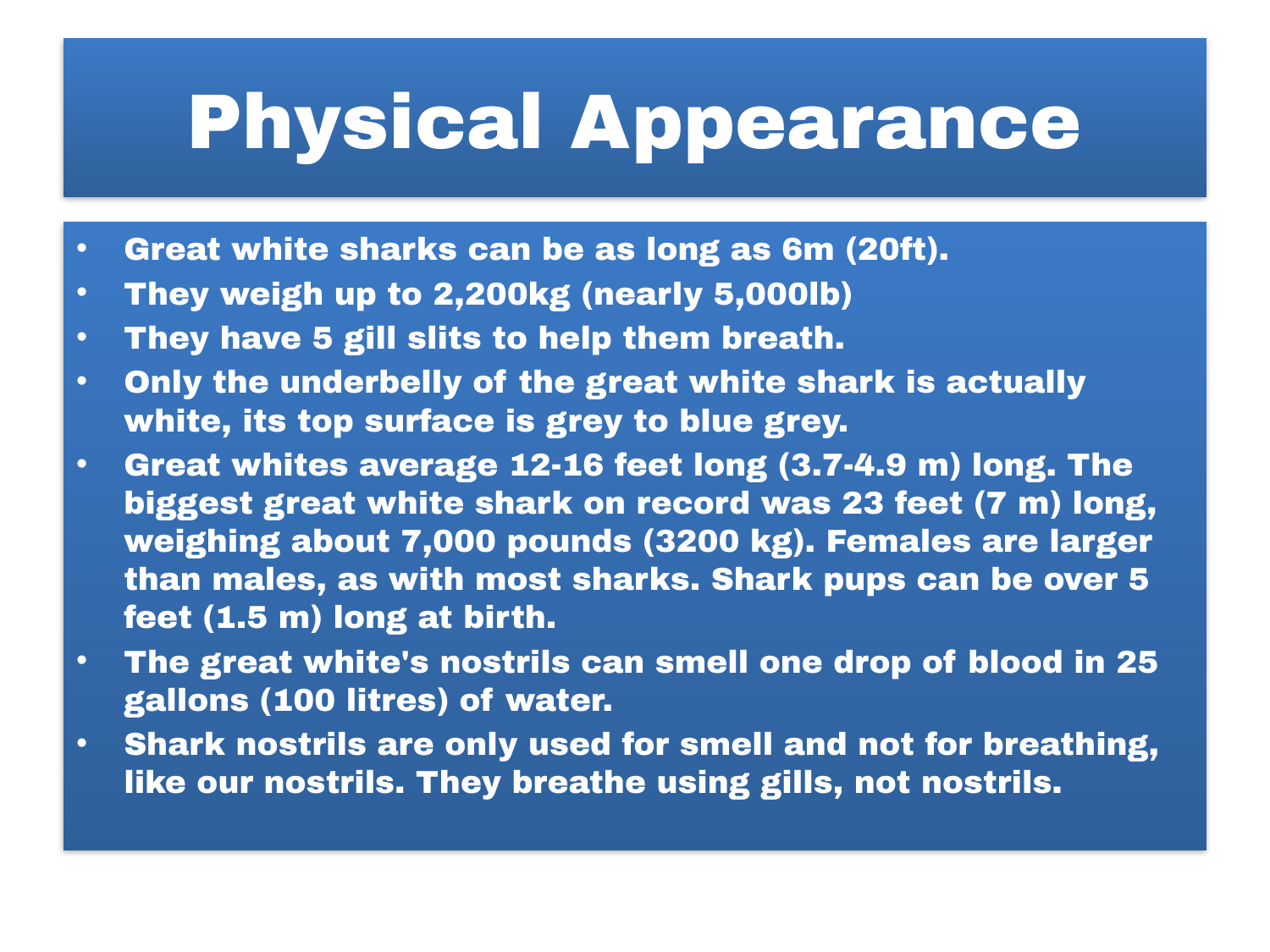

# Physical Appearance
Great white sharks can be as long as 6m (20ft).
They weigh up to 2,200kg (nearly 5,000lb)
They have 5 gill slits to help them breath.
Only the underbelly of the great white shark is actually white, its top surface is grey to blue grey.
Great whites average 12-16 feet long (3.7-4.9 m) long. The biggest great white shark on record was 23 feet (7 m) long, weighing about 7,000 pounds (3200 kg). Females are larger than males, as with most sharks. Shark pups can be over 5 feet (1.5 m) long at birth.
The great white's nostrils can smell one drop of blood in 25 gallons (100 litres) of water.
Shark nostrils are only used for smell and not for breathing, like our nostrils. They breathe using gills, not nostrils.